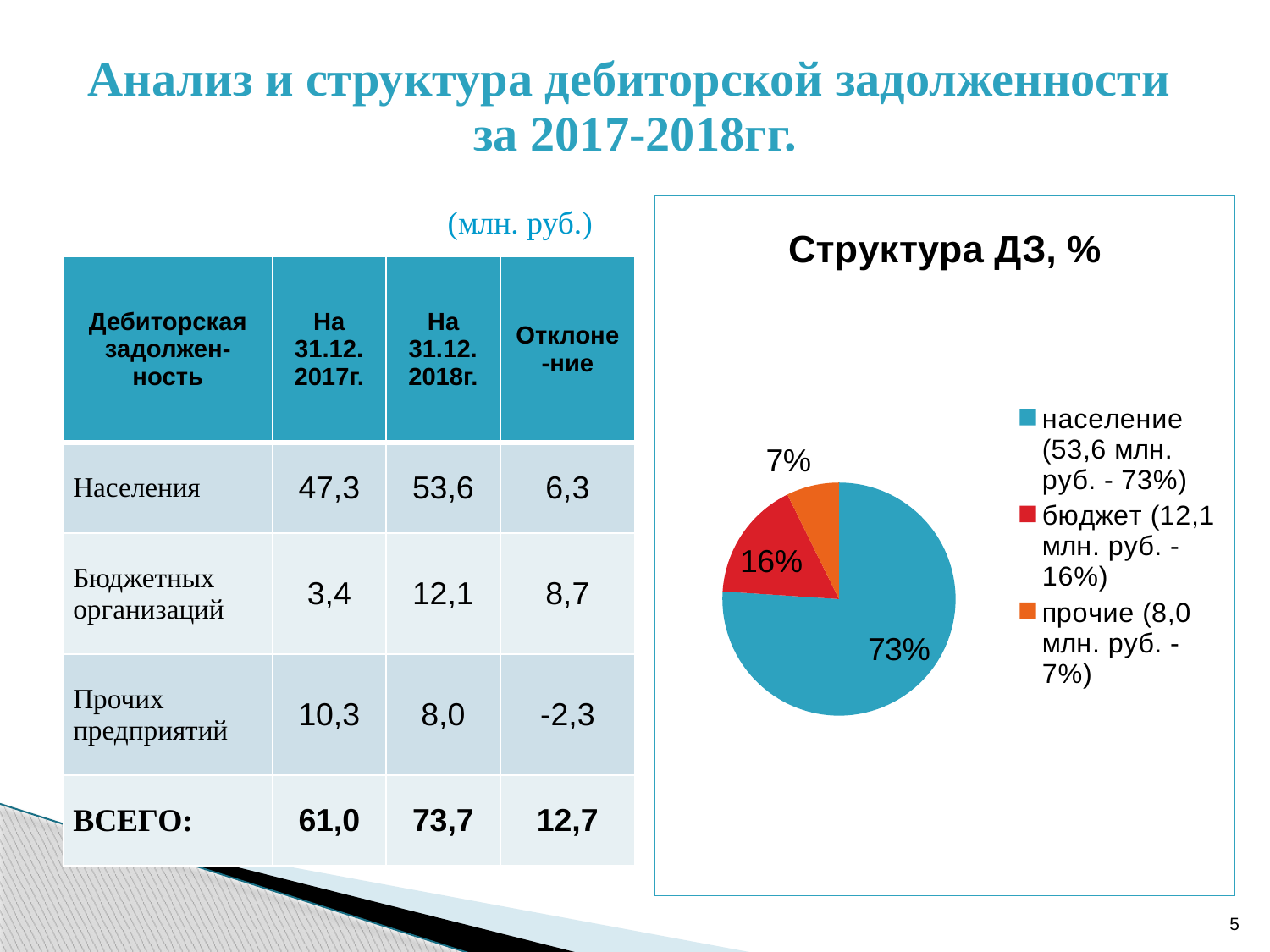

# Анализ и структура дебиторской задолженности за 2017-2018гг.
(млн. руб.)

### Chart:

| Category | Структура ДЗ, % |
|---|---|
| население (53,6 млн. руб. - 73%) | 0.7300000000000006 |
| бюджет (12,1 млн. руб. - 16%) | 0.16000000000000056 |
| прочие (8,0 млн. руб. - 7%) | 0.07000000000000003 |
| Дебиторская задолжен-ность | На 31.12. 2017г. | На 31.12. 2018г. | Отклоне-ние |
| --- | --- | --- | --- |
| Населения | 47,3 | 53,6 | 6,3 |
| Бюджетных организаций | 3,4 | 12,1 | 8,7 |
| Прочих предприятий | 10,3 | 8,0 | -2,3 |
| ВСЕГО: | 61,0 | 73,7 | 12,7 |
5